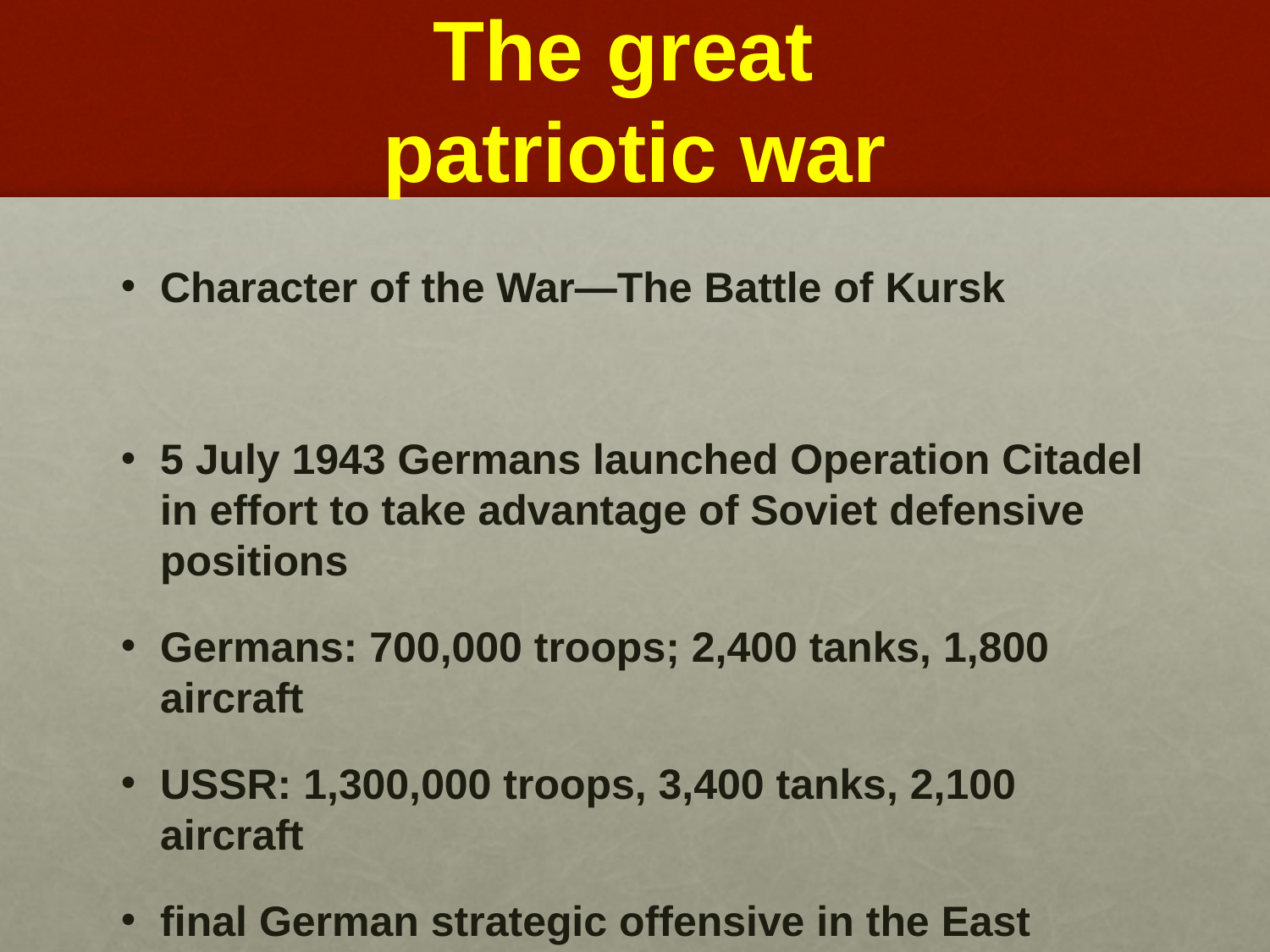

# The great patriotic war
Character of the War—The Battle of Kursk

5 July 1943 Germans launched Operation Citadel in effort to take advantage of Soviet defensive positions
Germans: 700,000 troops; 2,400 tanks, 1,800 aircraft
USSR: 1,300,000 troops, 3,400 tanks, 2,100 aircraft
final German strategic offensive in the East